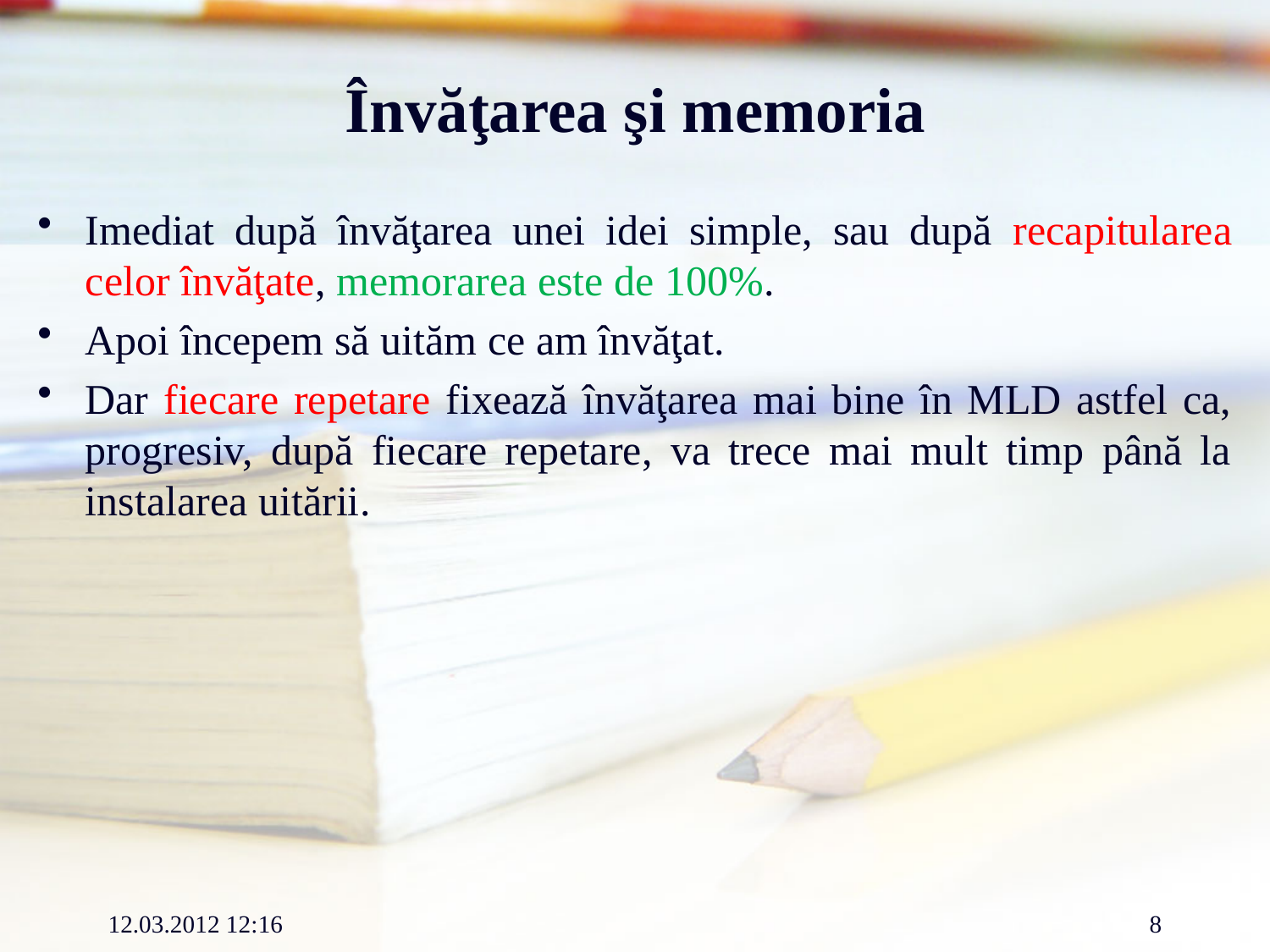

# Învăţarea şi memoria
Imediat după învăţarea unei idei simple, sau după recapitularea celor învăţate, memorarea este de 100%.
Apoi începem să uităm ce am învăţat.
Dar fiecare repetare fixează învăţarea mai bine în MLD astfel ca, progresiv, după fiecare repetare, va trece mai mult timp până la instalarea uitării.
12.03.2012 12:16
8